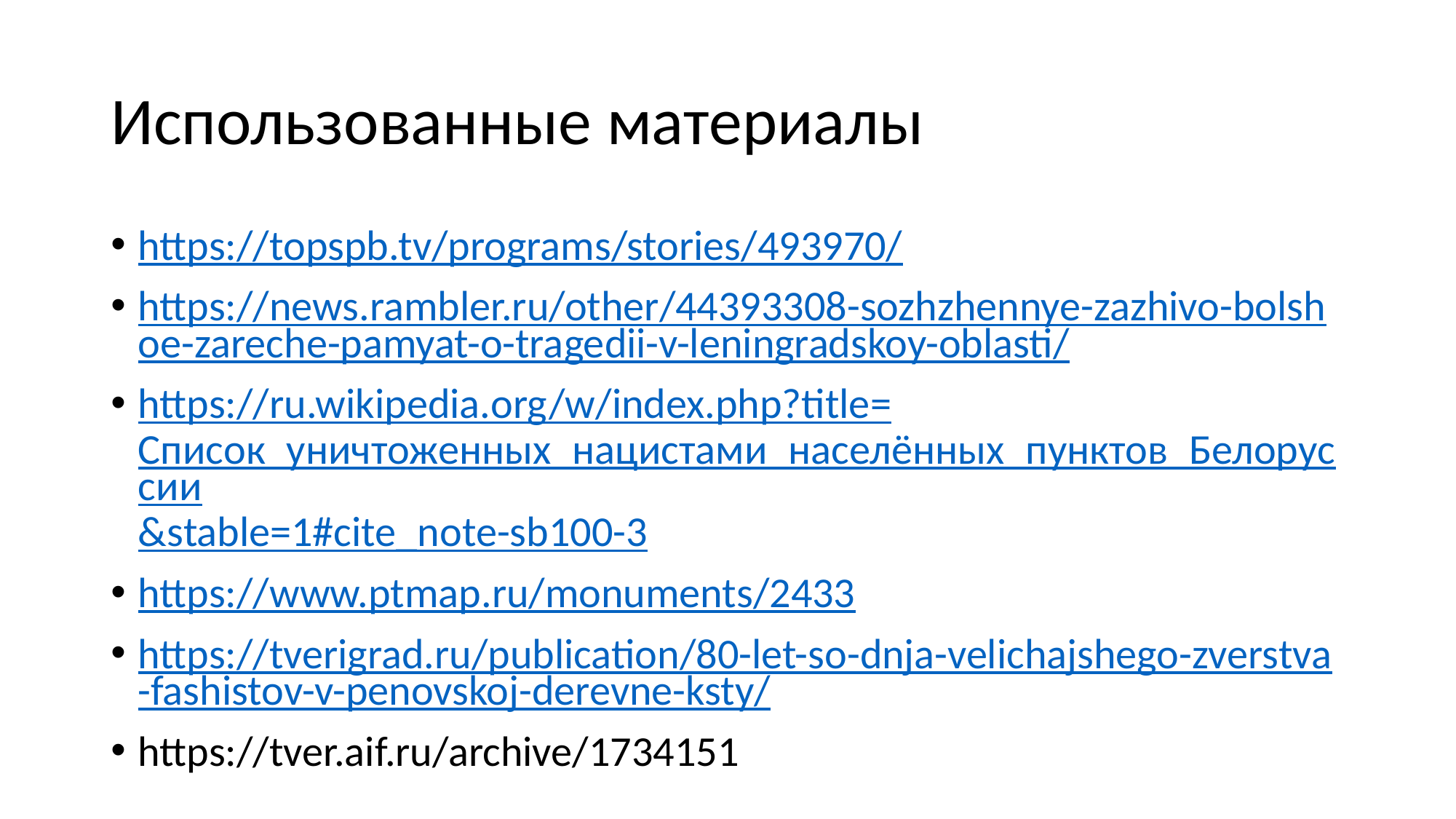

# Использованные материалы
https://topspb.tv/programs/stories/493970/
https://news.rambler.ru/other/44393308-sozhzhennye-zazhivo-bolshoe-zareche-pamyat-o-tragedii-v-leningradskoy-oblasti/
https://ru.wikipedia.org/w/index.php?title=Список_уничтоженных_нацистами_населённых_пунктов_Белоруссии&stable=1#cite_note-sb100-3
https://www.ptmap.ru/monuments/2433
https://tverigrad.ru/publication/80-let-so-dnja-velichajshego-zverstva-fashistov-v-penovskoj-derevne-ksty/
https://tver.aif.ru/archive/1734151